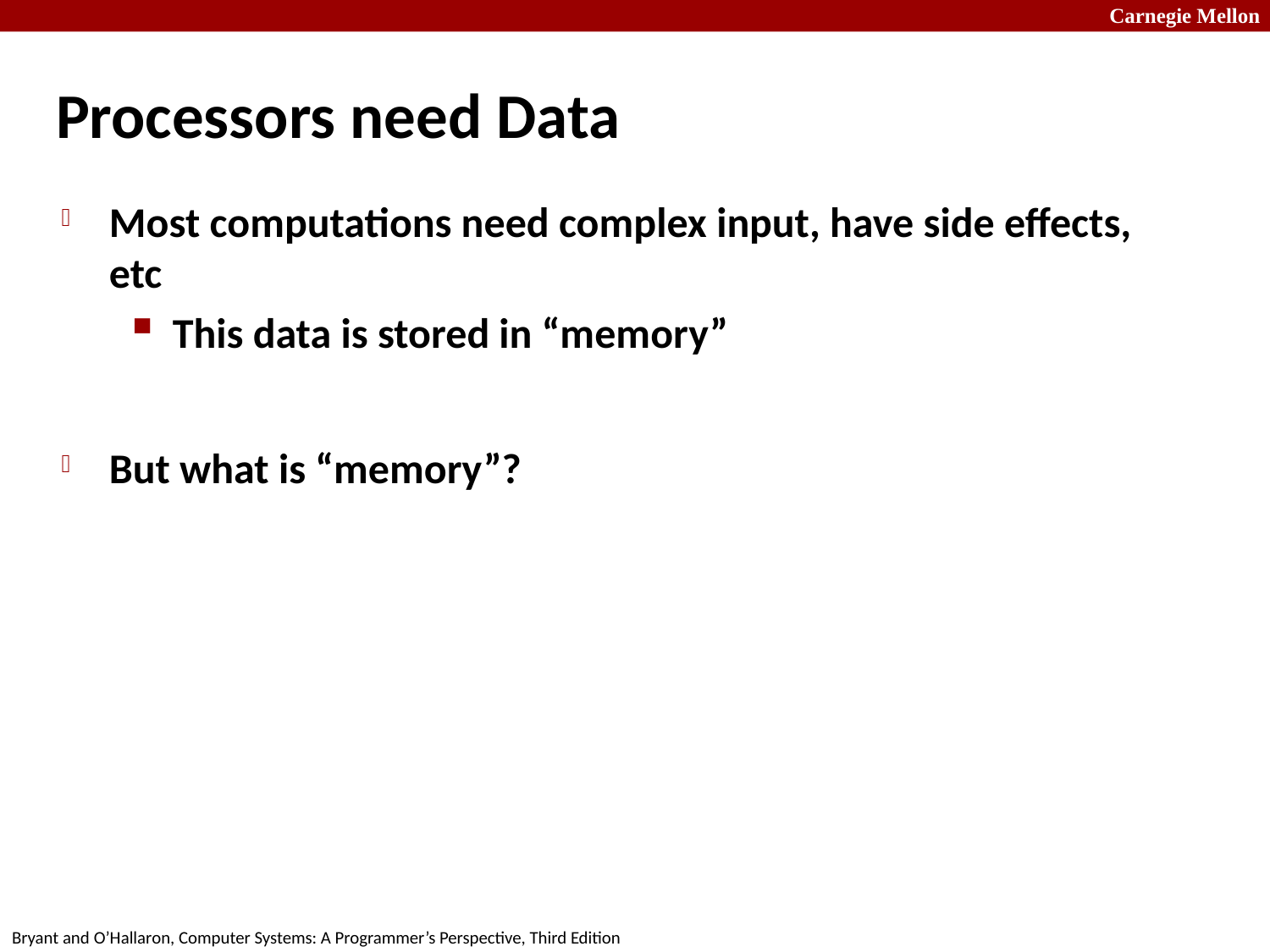

# Processors need Data
Most computations need complex input, have side effects, etc
This data is stored in “memory”

But what is “memory”?